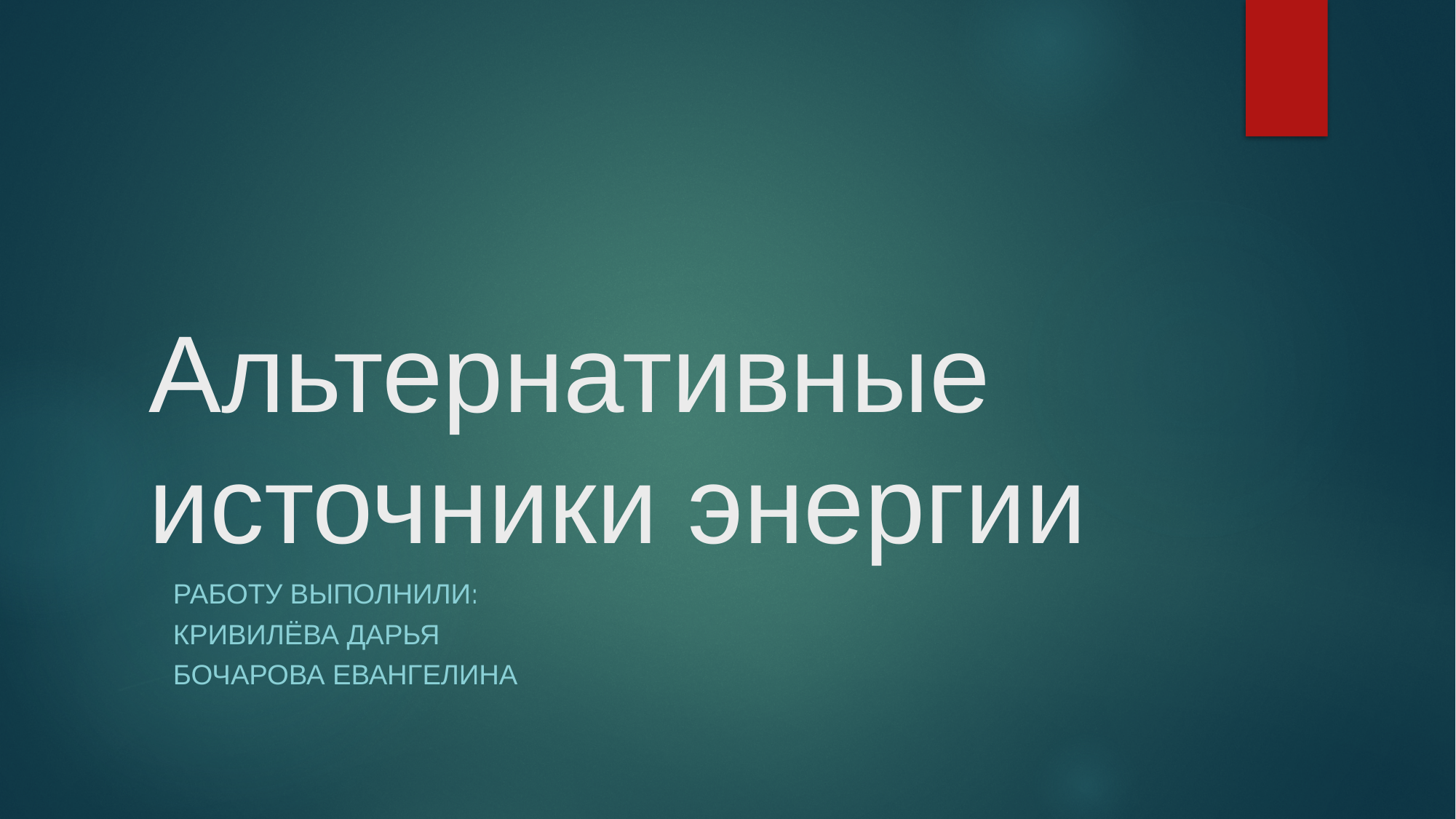

# Альтернативные источники энергии
Работу выполнили:
Кривилёва Дарья
Бочарова Евангелина